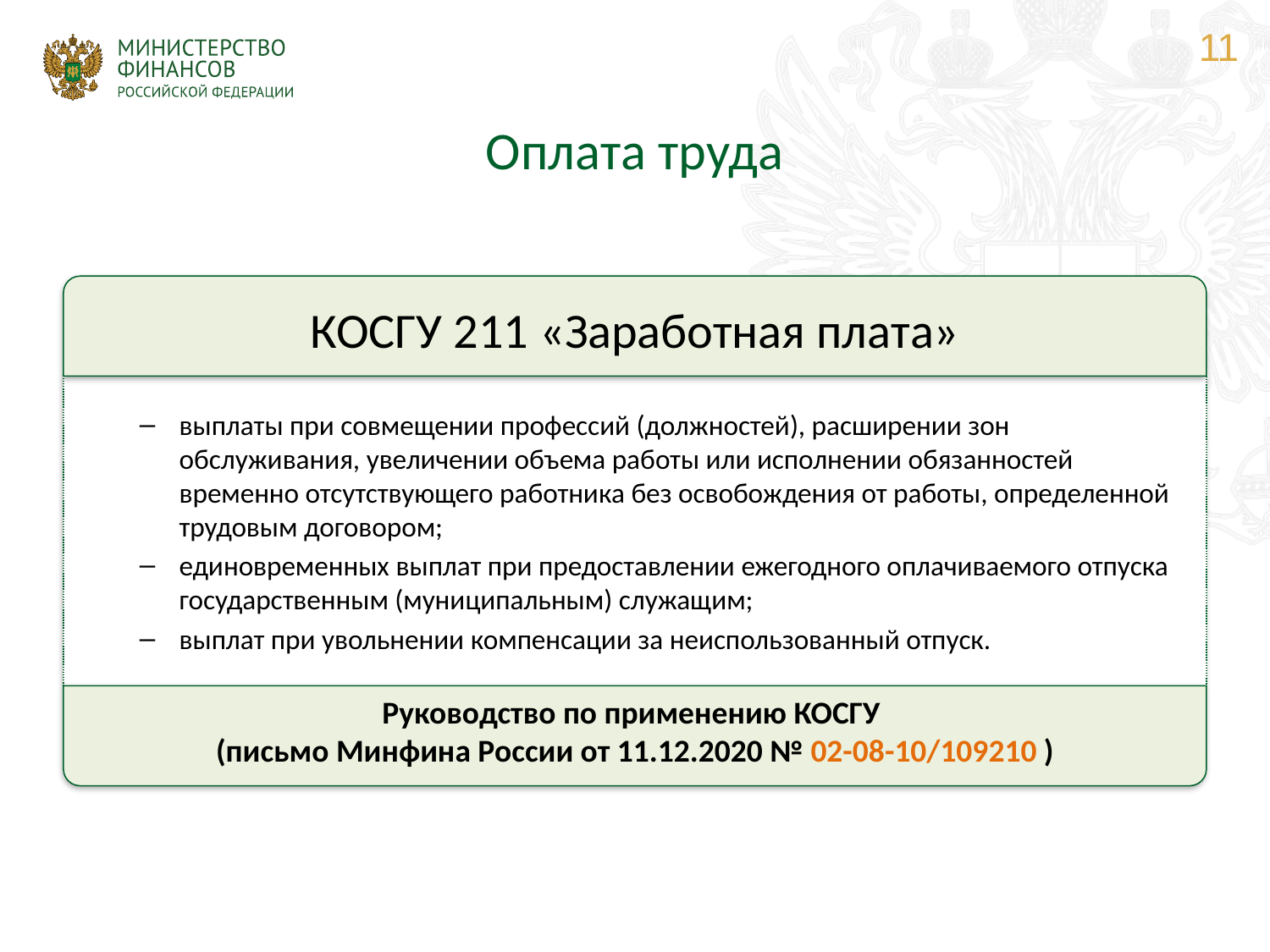

11
# Оплата труда
КОСГУ 211 «Заработная плата»
выплаты при совмещении профессий (должностей), расширении зон обслуживания, увеличении объема работы или исполнении обязанностей временно отсутствующего работника без освобождения от работы, определенной трудовым договором;
единовременных выплат при предоставлении ежегодного оплачиваемого отпуска государственным (муниципальным) служащим;
выплат при увольнении компенсации за неиспользованный отпуск.

Руководство по применению КОСГУ
(письмо Минфина России от 11.12.2020 № 02-08-10/109210 )